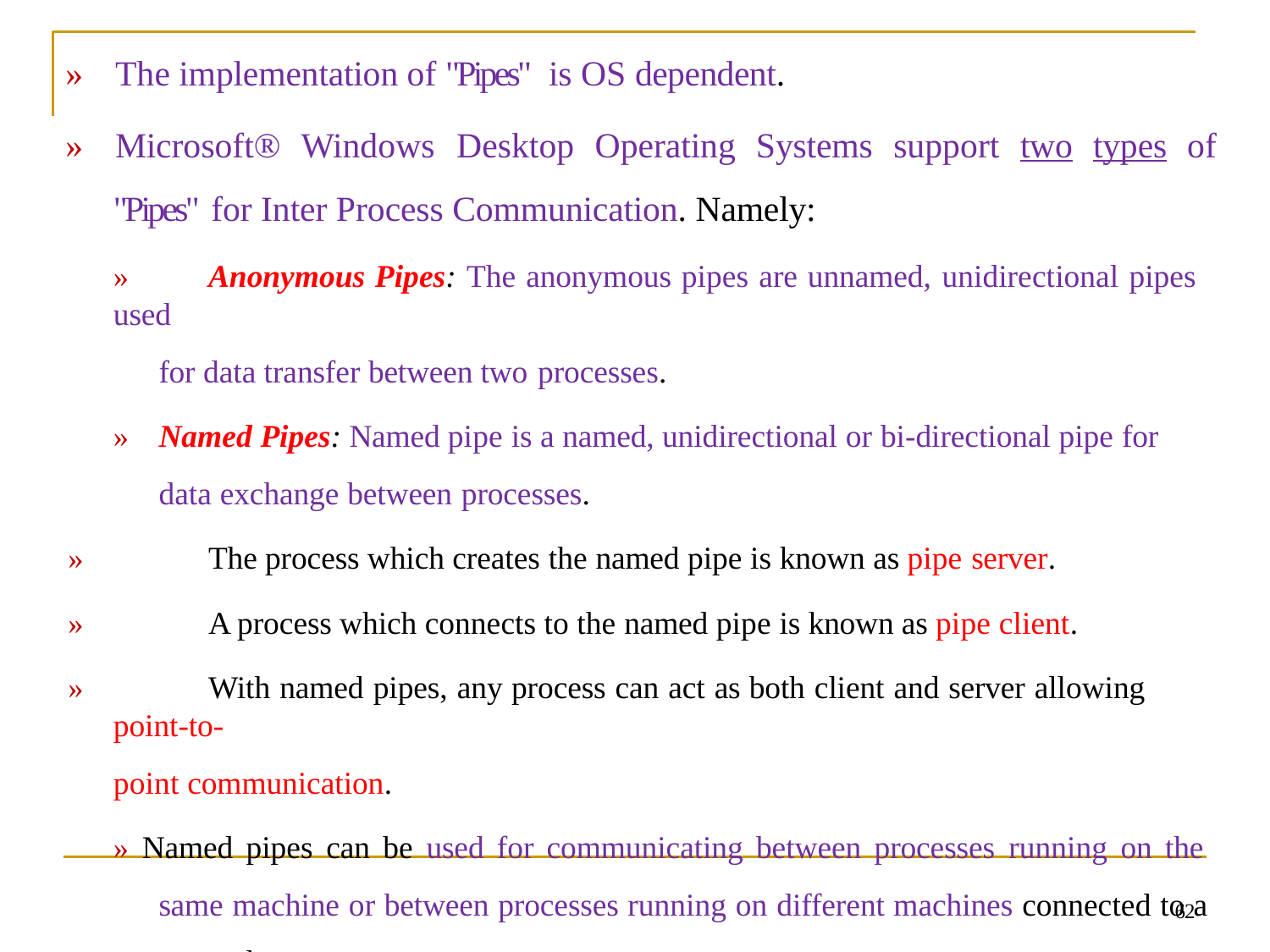

# »	The implementation of "Pipes"   is OS dependent.
»	Microsoft®	Windows	Desktop	Operating	Systems	support	two	types	of
"Pipes"  for Inter Process Communication. Namely:
»	Anonymous Pipes: The anonymous pipes are unnamed, unidirectional pipes used
for data transfer between two processes.
»	Named Pipes: Named pipe is a named, unidirectional or bi-directional pipe for  data exchange between processes.
»	The process which creates the named pipe is known as pipe server.
»	A process which connects to the named pipe is known as pipe client.
»	With named pipes, any process can act as both client and server allowing point-to-
point communication.
» Named pipes can be used for communicating between processes running on the  same machine or between processes running on different machines connected to a  network.

62